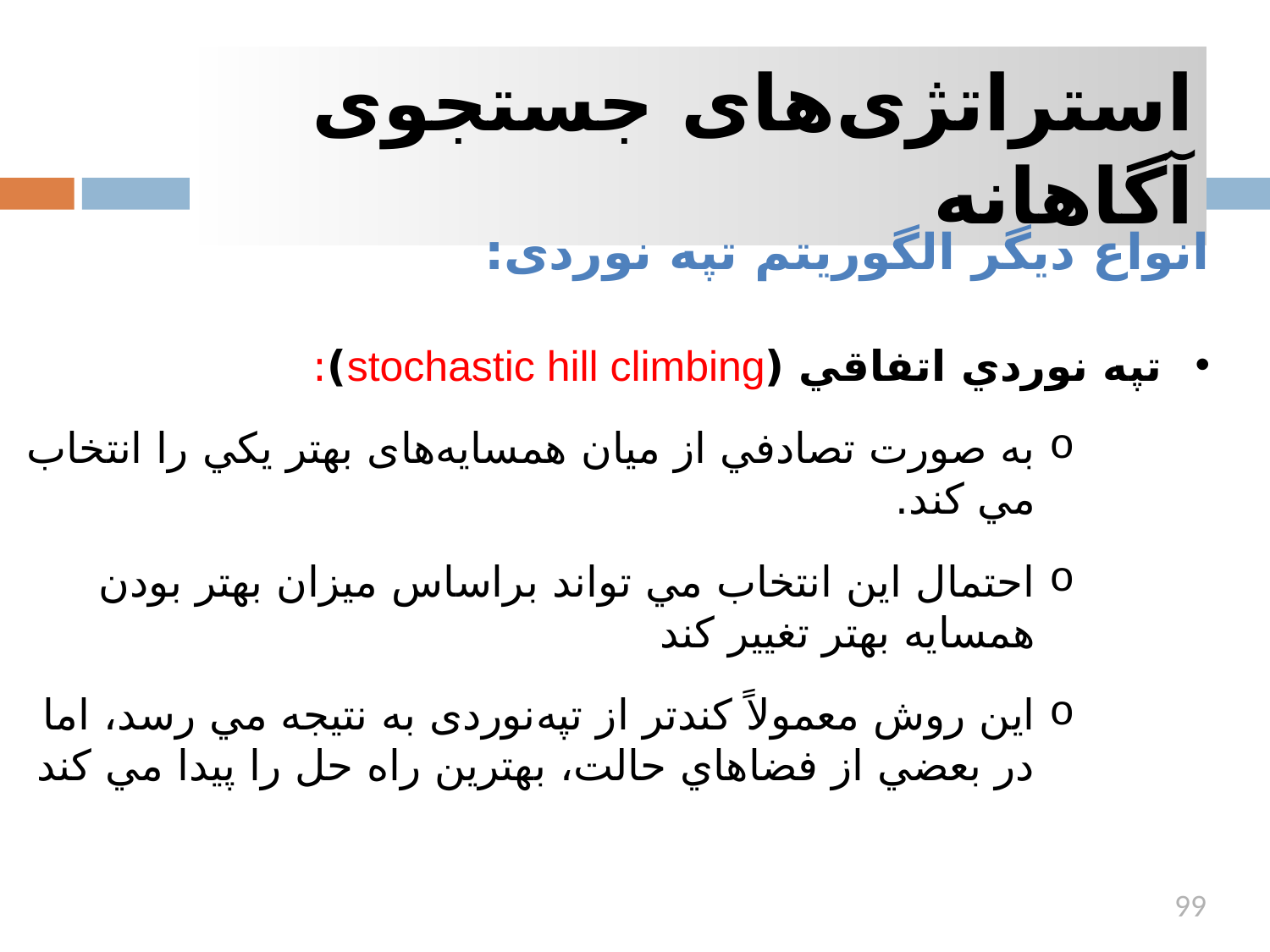

استراتژی‌های جستجوی آگاهانه
انواع دیگر الگوریتم تپه نوردی:

تپه نوردي اتفاقي (stochastic hill climbing):
به صورت تصادفي از ميان همسایه‌های بهتر يكي را انتخاب مي كند.
احتمال اين انتخاب مي تواند براساس میزان بهتر بودن همسایه بهتر تغيير كند
اين روش معمولاً كندتر از تپه‌نوردی به نتيجه مي رسد، اما در بعضي از فضاهاي حالت، بهترين راه حل را پيدا مي كند

99